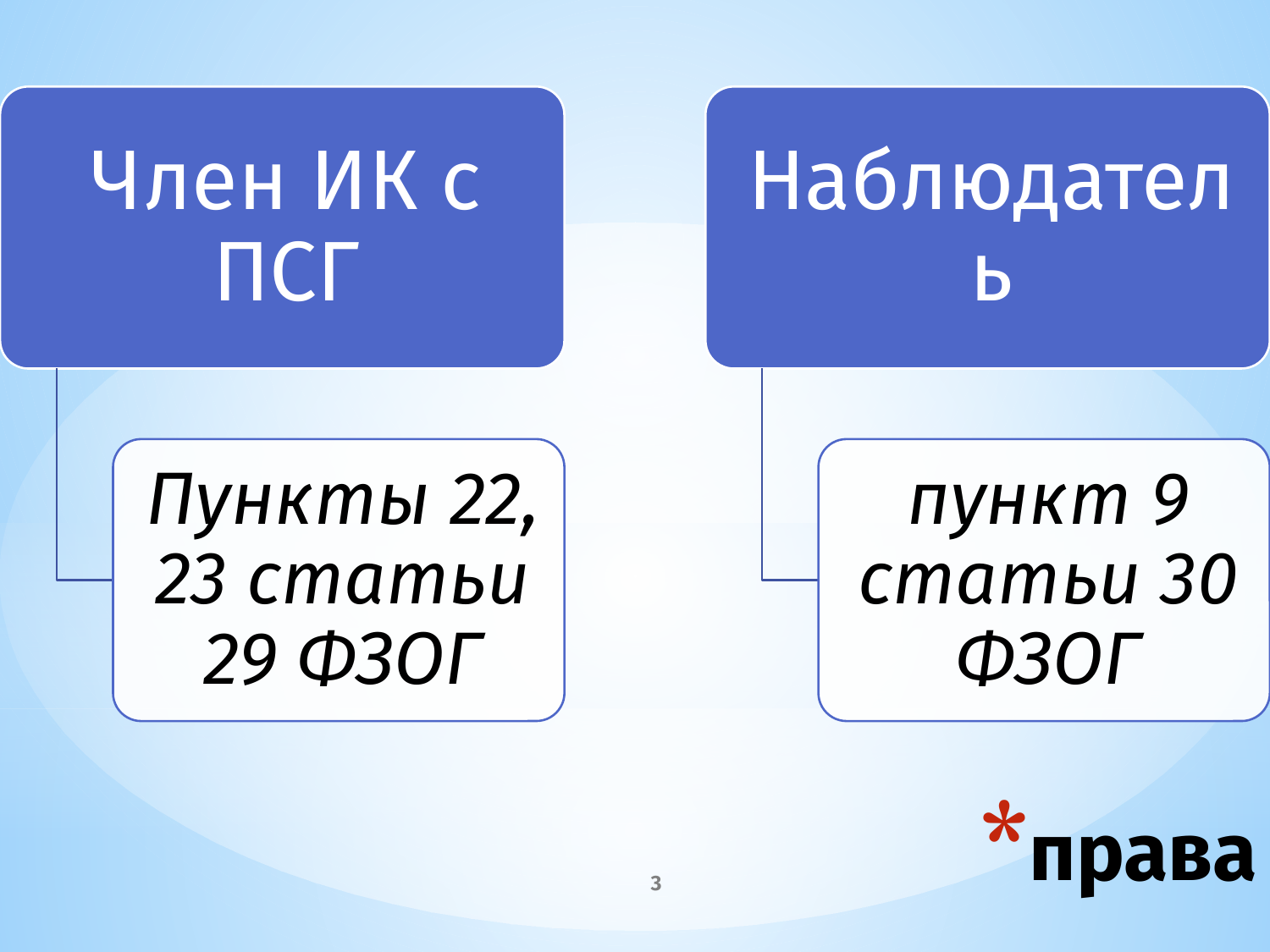

Член ИК с ПСГ
Пункты 22, 23 статьи 29 ФЗОГ
Наблюдатель
пункт 9 статьи 30 ФЗОГ
# права
3